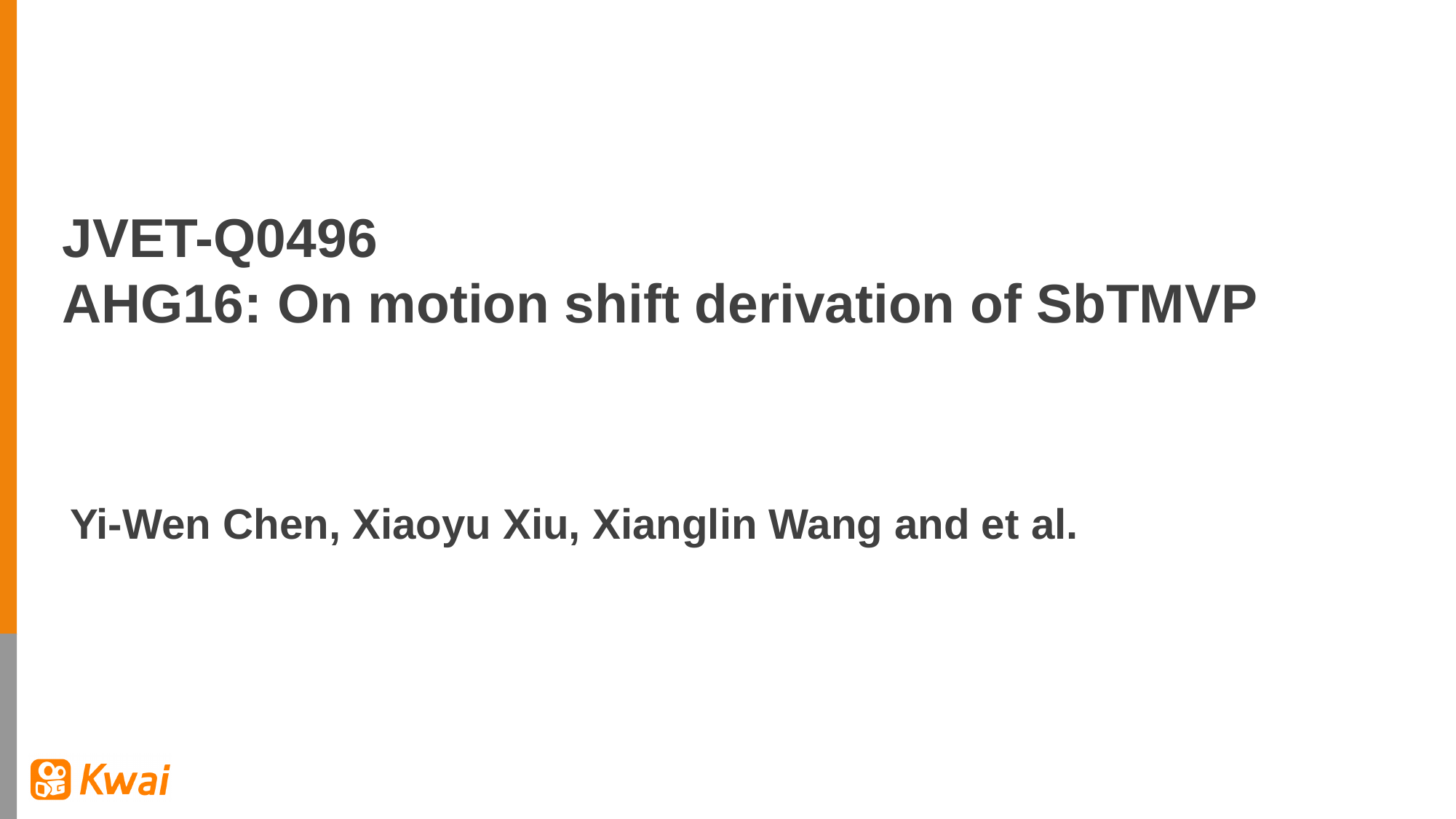

JVET-Q0496
AHG16: On motion shift derivation of SbTMVP
Yi-Wen Chen, Xiaoyu Xiu, Xianglin Wang and et al.